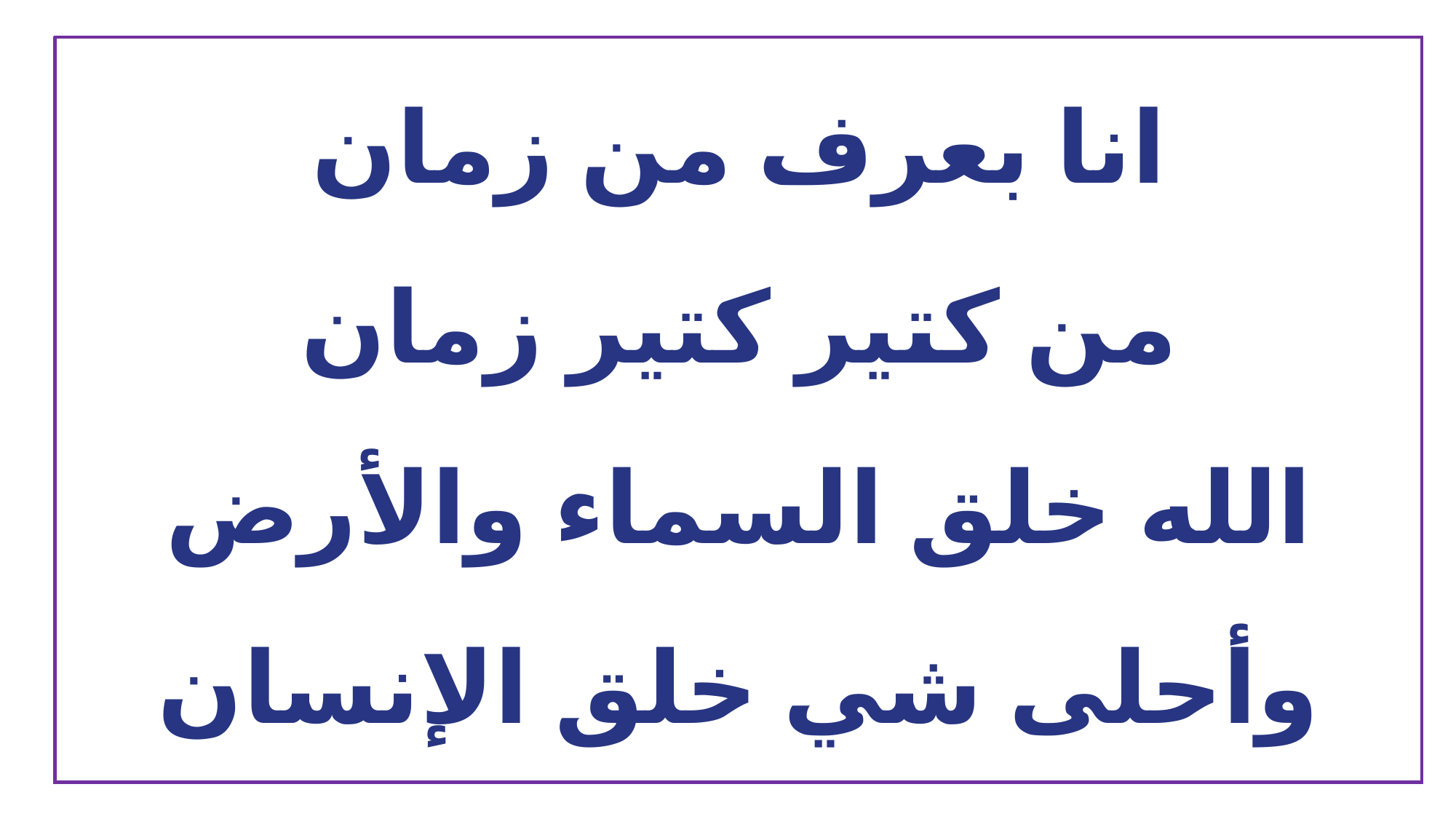

انا بعرف من زمان
من كتير كتير زمان
الله خلق السماء والأرض
وأحلى شي خلق الإنسان